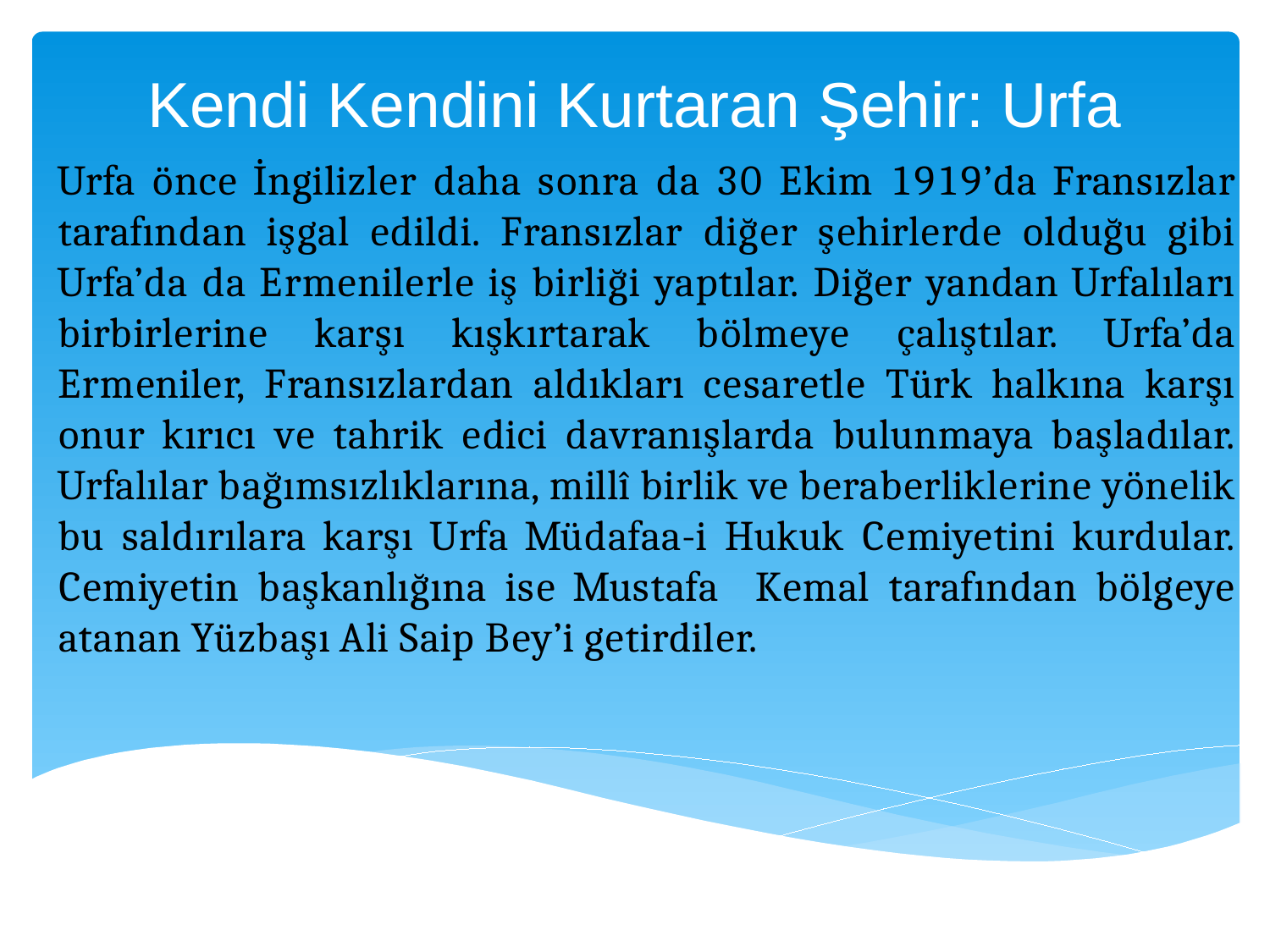

# Kendi Kendini Kurtaran Şehir: Urfa
Urfa önce İngilizler daha sonra da 30 Ekim 1919’da Fransızlar tarafından işgal edildi. Fransızlar diğer şehirlerde olduğu gibi Urfa’da da Ermenilerle iş birliği yaptılar. Diğer yandan Urfalıları birbirlerine karşı kışkırtarak bölmeye çalıştılar. Urfa’da Ermeniler, Fransızlardan aldıkları cesaretle Türk halkına karşı onur kırıcı ve tahrik edici davranışlarda bulunmaya başladılar. Urfalılar bağımsızlıklarına, millî birlik ve beraberliklerine yönelik bu saldırılara karşı Urfa Müdafaa-i Hukuk Cemiyetini kurdular. Cemiyetin başkanlığına ise Mustafa  Kemal tarafından bölgeye atanan Yüzbaşı Ali Saip Bey’i getirdiler.